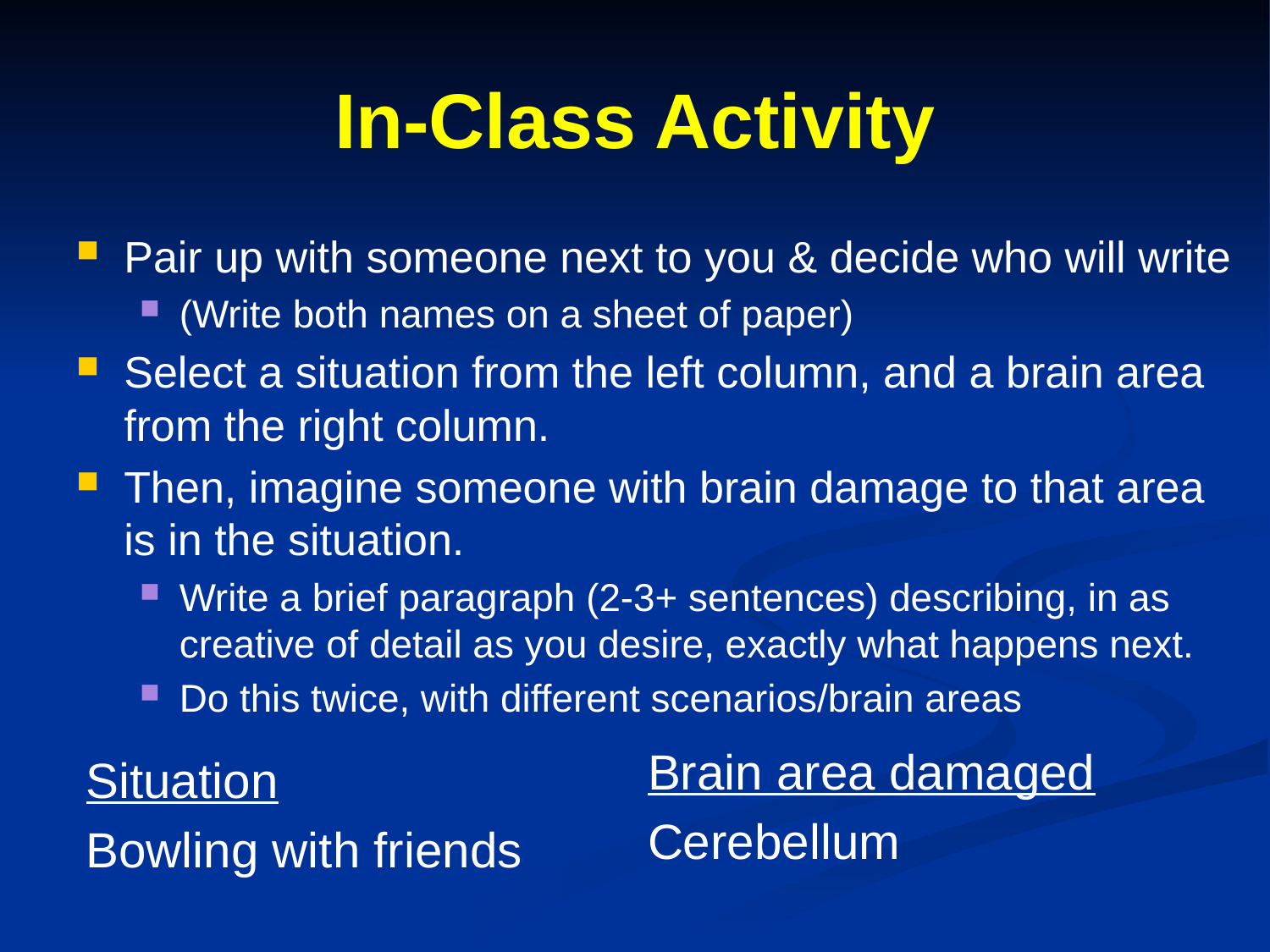

# In-Class Activity
Pair up with someone next to you & decide who will write
(Write both names on a sheet of paper)
Select a situation from the left column, and a brain area from the right column.
Then, imagine someone with brain damage to that area is in the situation.
Write a brief paragraph (2-3+ sentences) describing, in as creative of detail as you desire, exactly what happens next.
Do this twice, with different scenarios/brain areas

Brain area damaged
Cerebellum
Situation
Bowling with friends